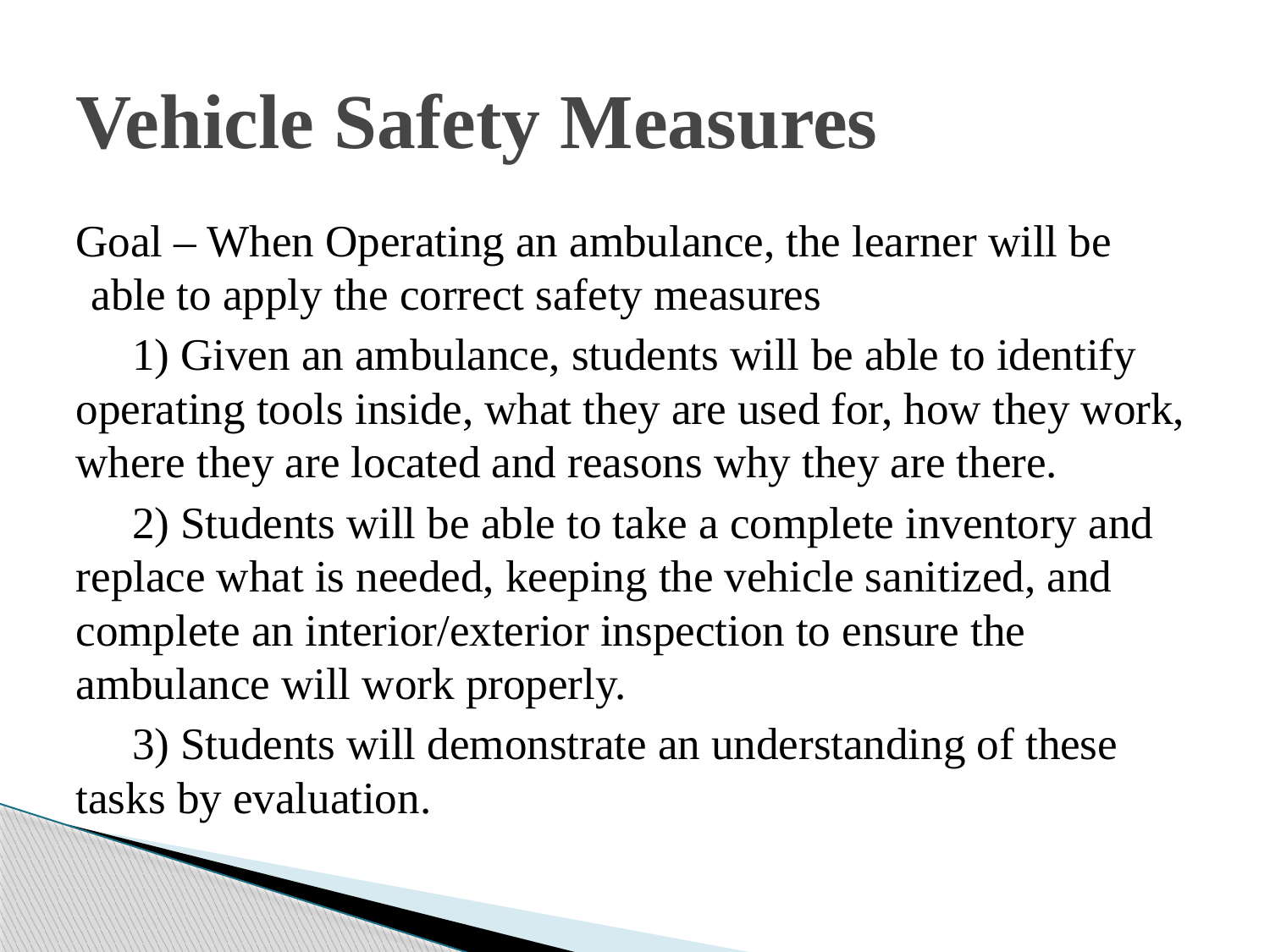

# Vehicle Safety Measures
Goal – When Operating an ambulance, the learner will be able to apply the correct safety measures
     1) Given an ambulance, students will be able to identify operating tools inside, what they are used for, how they work, where they are located and reasons why they are there.
     2) Students will be able to take a complete inventory and replace what is needed, keeping the vehicle sanitized, and complete an interior/exterior inspection to ensure the ambulance will work properly.
     3) Students will demonstrate an understanding of these tasks by evaluation.